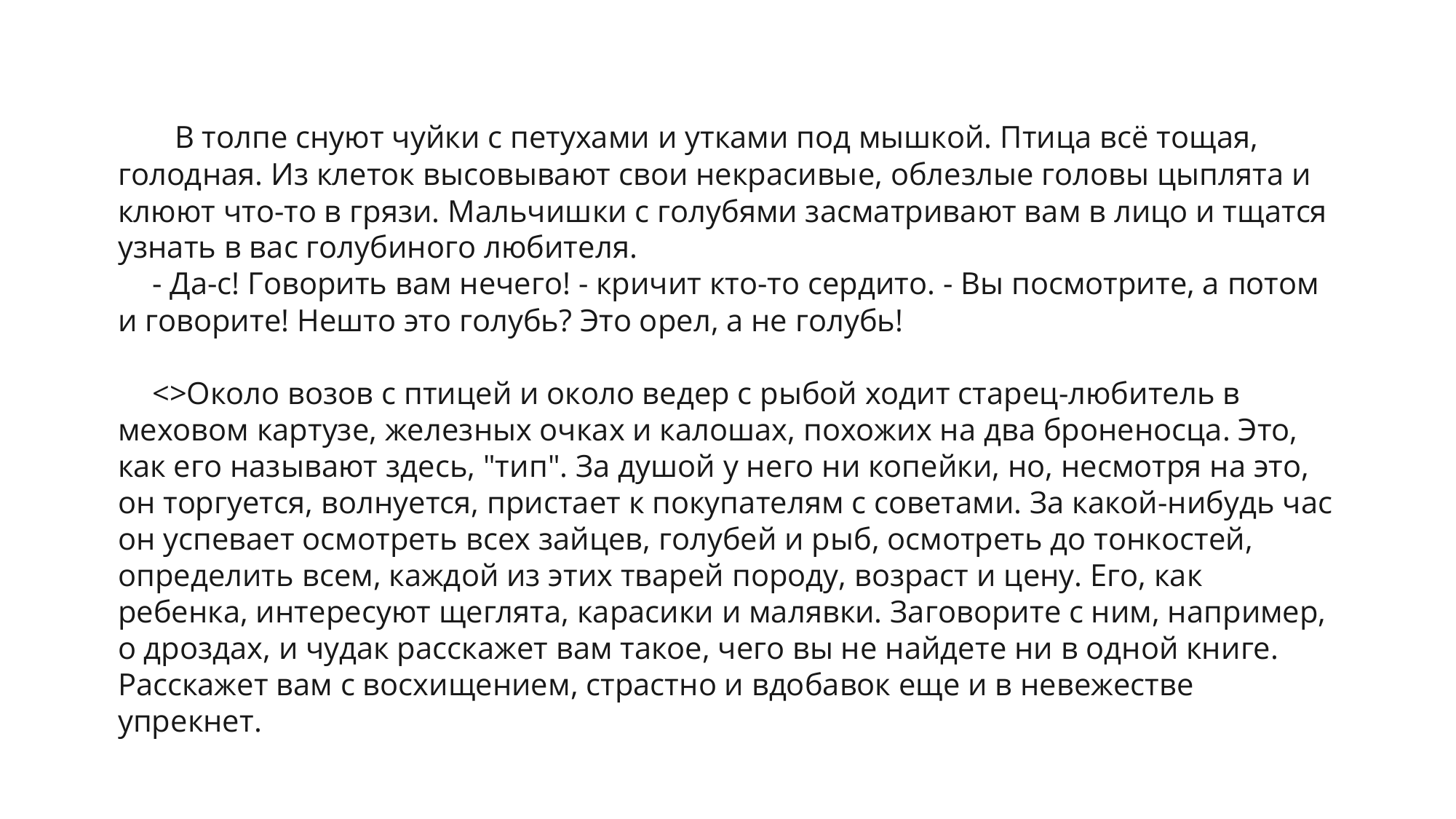

В толпе снуют чуйки с петухами и утками под мышкой. Птица всё тощая, голодная. Из клеток высовывают свои некрасивые, облезлые головы цыплята и клюют что-то в грязи. Мальчишки с голубями засматривают вам в лицо и тщатся узнать в вас голубиного любителя.
     - Да-с! Говорить вам нечего! - кричит кто-то сердито. - Вы посмотрите, а потом и говорите! Нешто это голубь? Это орел, а не голубь!
     <>Около возов с птицей и около ведер с рыбой ходит старец-любитель в меховом картузе, железных очках и калошах, похожих на два броненосца. Это, как его называют здесь, "тип". За душой у него ни копейки, но, несмотря на это, он торгуется, волнуется, пристает к покупателям с советами. За какой-нибудь час он успевает осмотреть всех зайцев, голубей и рыб, осмотреть до тонкостей, определить всем, каждой из этих тварей породу, возраст и цену. Его, как ребенка, интересуют щеглята, карасики и малявки. Заговорите с ним, например, о дроздах, и чудак расскажет вам такое, чего вы не найдете ни в одной книге. Расскажет вам с восхищением, страстно и вдобавок еще и в невежестве упрекнет.